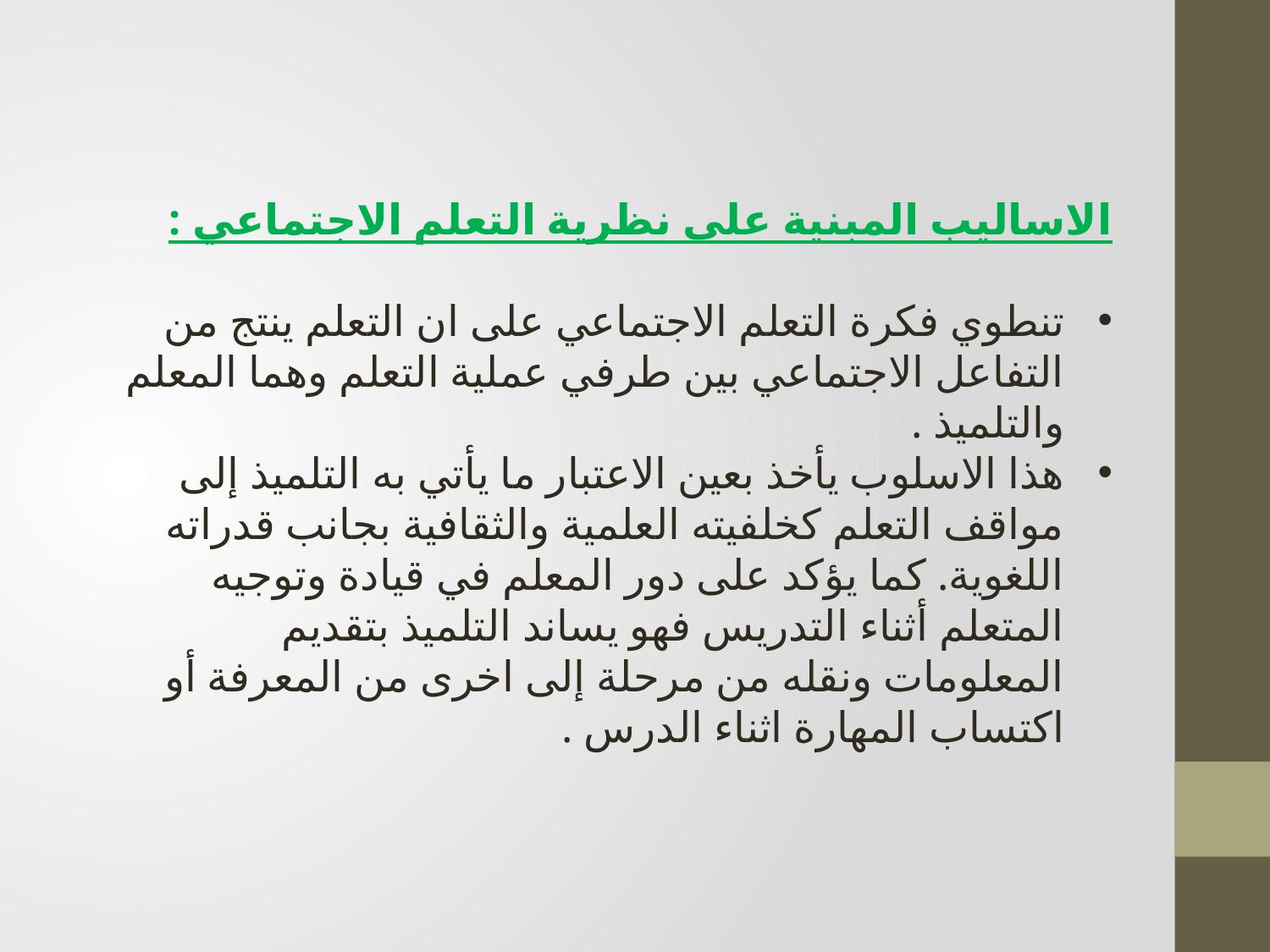

الاساليب المبنية على نظرية التعلم الاجتماعي :

تنطوي فكرة التعلم الاجتماعي على ان التعلم ينتج من التفاعل الاجتماعي بين طرفي عملية التعلم وهما المعلم والتلميذ .
هذا الاسلوب يأخذ بعين الاعتبار ما يأتي به التلميذ إلى مواقف التعلم كخلفيته العلمية والثقافية بجانب قدراته اللغوية. كما يؤكد على دور المعلم في قيادة وتوجيه المتعلم أثناء التدريس فهو يساند التلميذ بتقديم المعلومات ونقله من مرحلة إلى اخرى من المعرفة أو اكتساب المهارة اثناء الدرس .